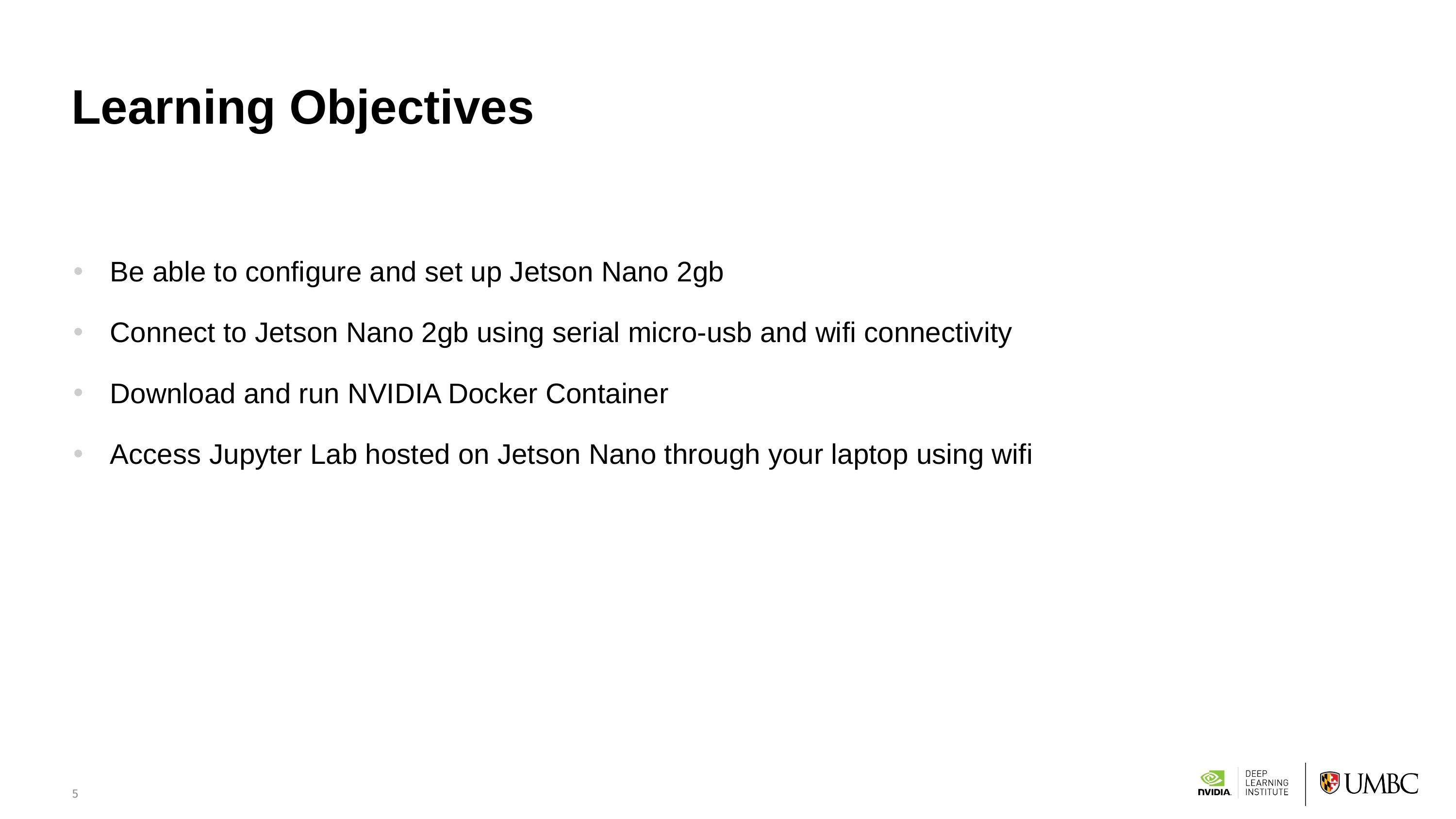

5
# Learning Objectives
Be able to configure and set up Jetson Nano 2gb
Connect to Jetson Nano 2gb using serial micro-usb and wifi connectivity
Download and run NVIDIA Docker Container
Access Jupyter Lab hosted on Jetson Nano through your laptop using wifi